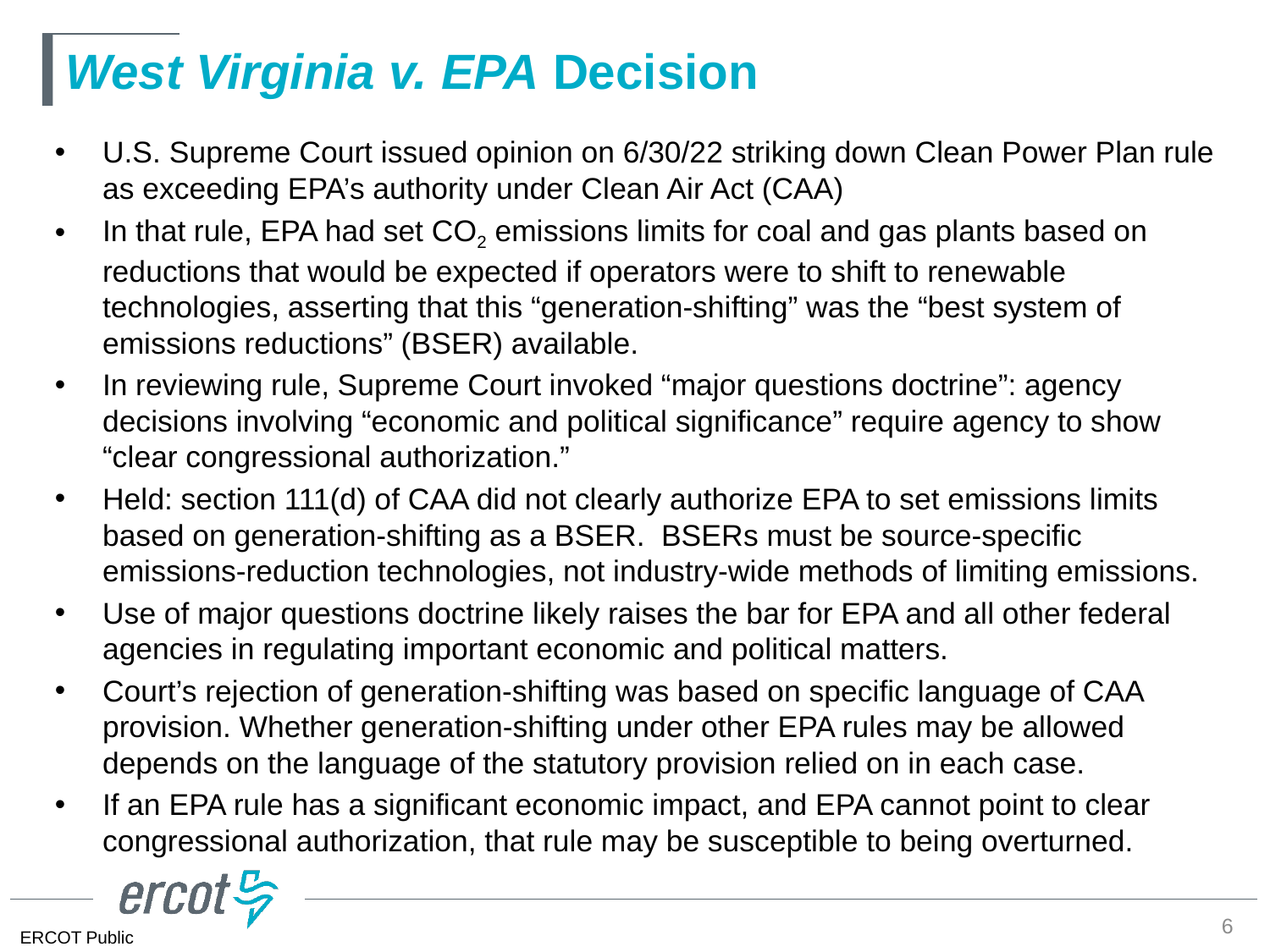

# West Virginia v. EPA Decision
U.S. Supreme Court issued opinion on 6/30/22 striking down Clean Power Plan rule as exceeding EPA’s authority under Clean Air Act (CAA)
In that rule, EPA had set CO2 emissions limits for coal and gas plants based on reductions that would be expected if operators were to shift to renewable technologies, asserting that this “generation-shifting” was the “best system of emissions reductions” (BSER) available.
In reviewing rule, Supreme Court invoked “major questions doctrine”: agency decisions involving “economic and political significance” require agency to show “clear congressional authorization.”
Held: section 111(d) of CAA did not clearly authorize EPA to set emissions limits based on generation-shifting as a BSER.  BSERs must be source-specific emissions-reduction technologies, not industry-wide methods of limiting emissions.
Use of major questions doctrine likely raises the bar for EPA and all other federal agencies in regulating important economic and political matters.
Court’s rejection of generation-shifting was based on specific language of CAA provision. Whether generation-shifting under other EPA rules may be allowed depends on the language of the statutory provision relied on in each case.
If an EPA rule has a significant economic impact, and EPA cannot point to clear congressional authorization, that rule may be susceptible to being overturned.

6